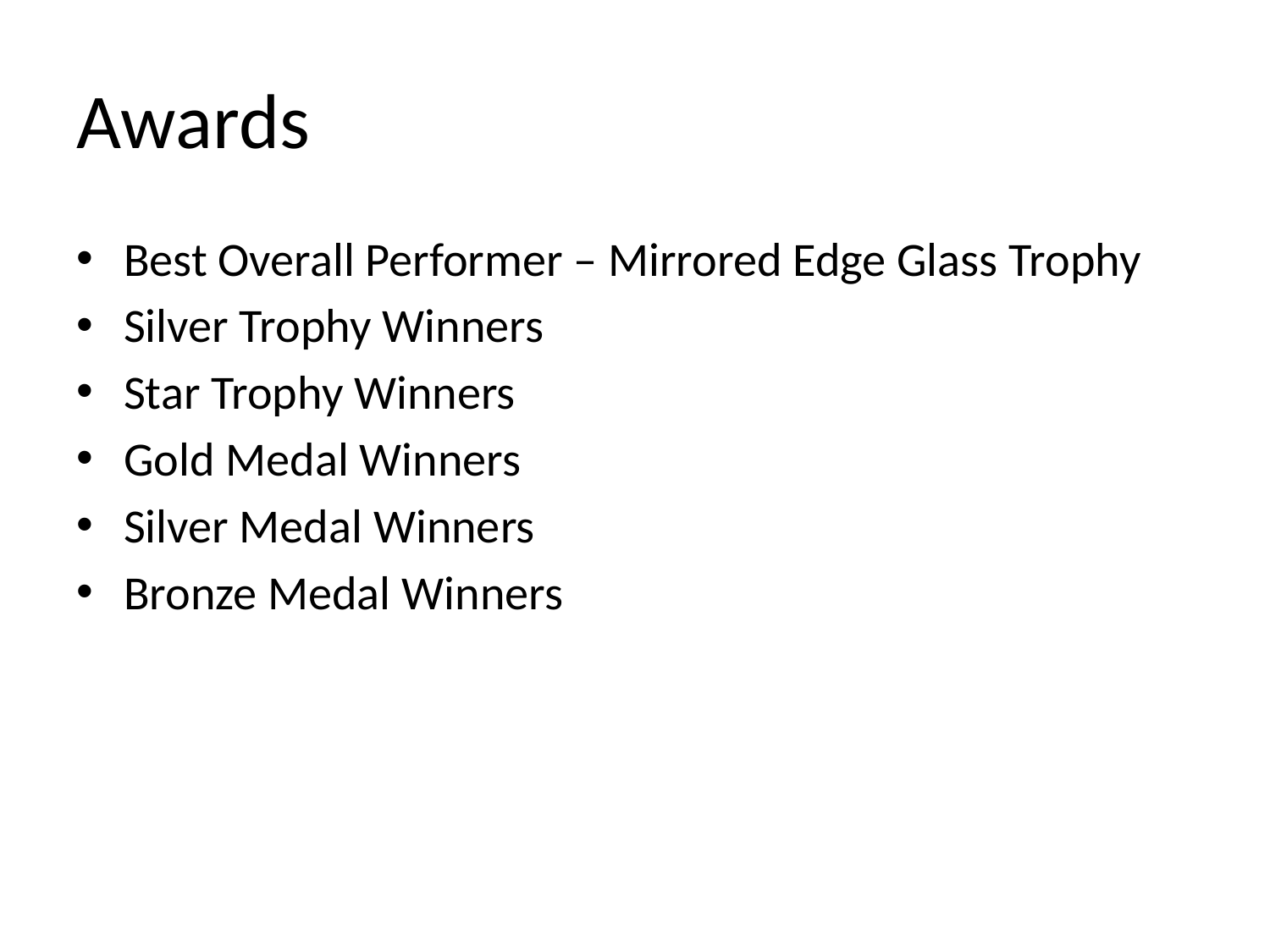

# Awards
Best Overall Performer – Mirrored Edge Glass Trophy
Silver Trophy Winners
Star Trophy Winners
Gold Medal Winners
Silver Medal Winners
Bronze Medal Winners